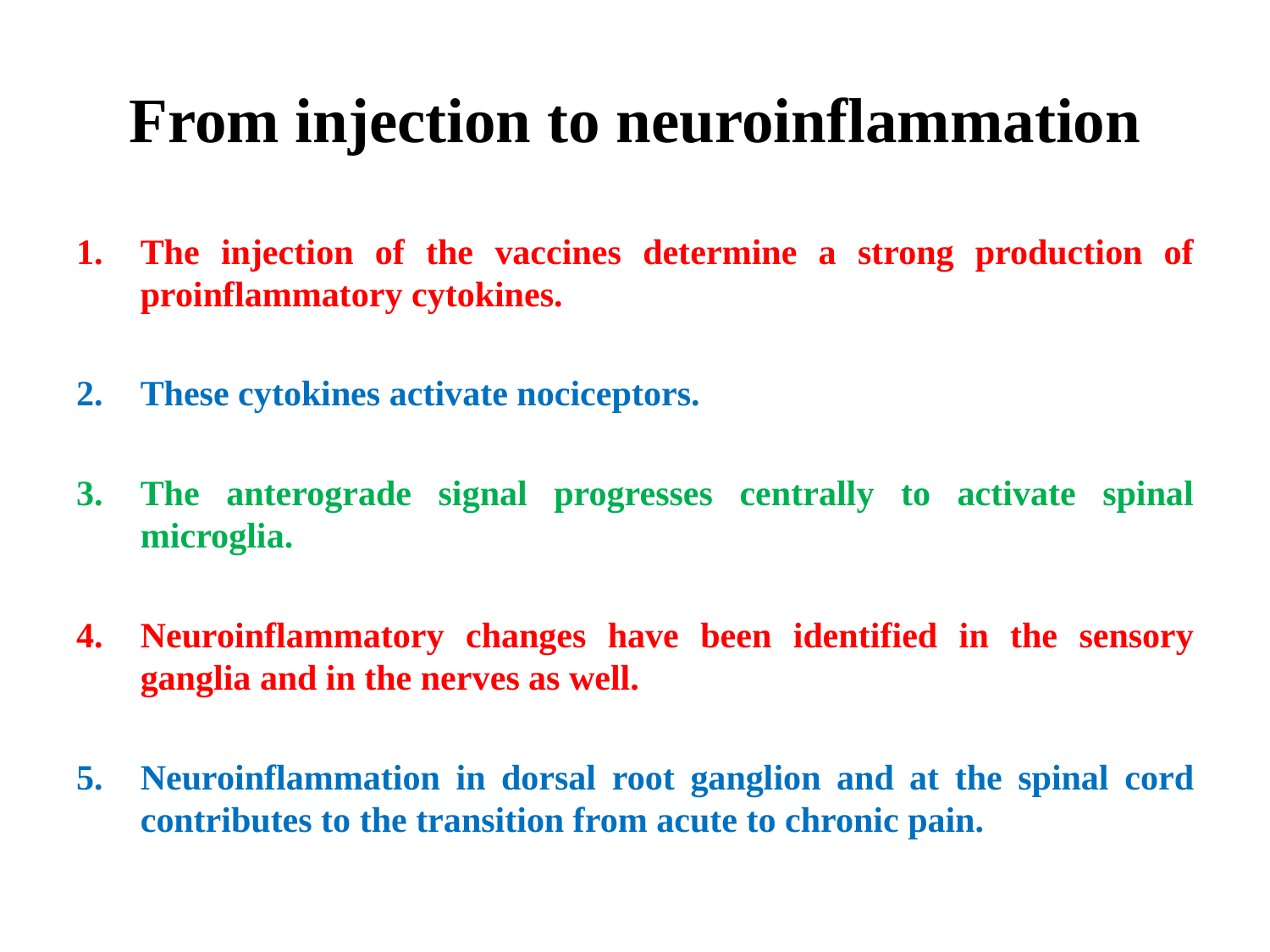

# From injection to neuroinflammation
The injection of the vaccines determine a strong production of proinflammatory cytokines.

These cytokines activate nociceptors.

The anterograde signal progresses centrally to activate spinal microglia.

Neuroinflammatory changes have been identified in the sensory ganglia and in the nerves as well.

Neuroinflammation in dorsal root ganglion and at the spinal cord contributes to the transition from acute to chronic pain.